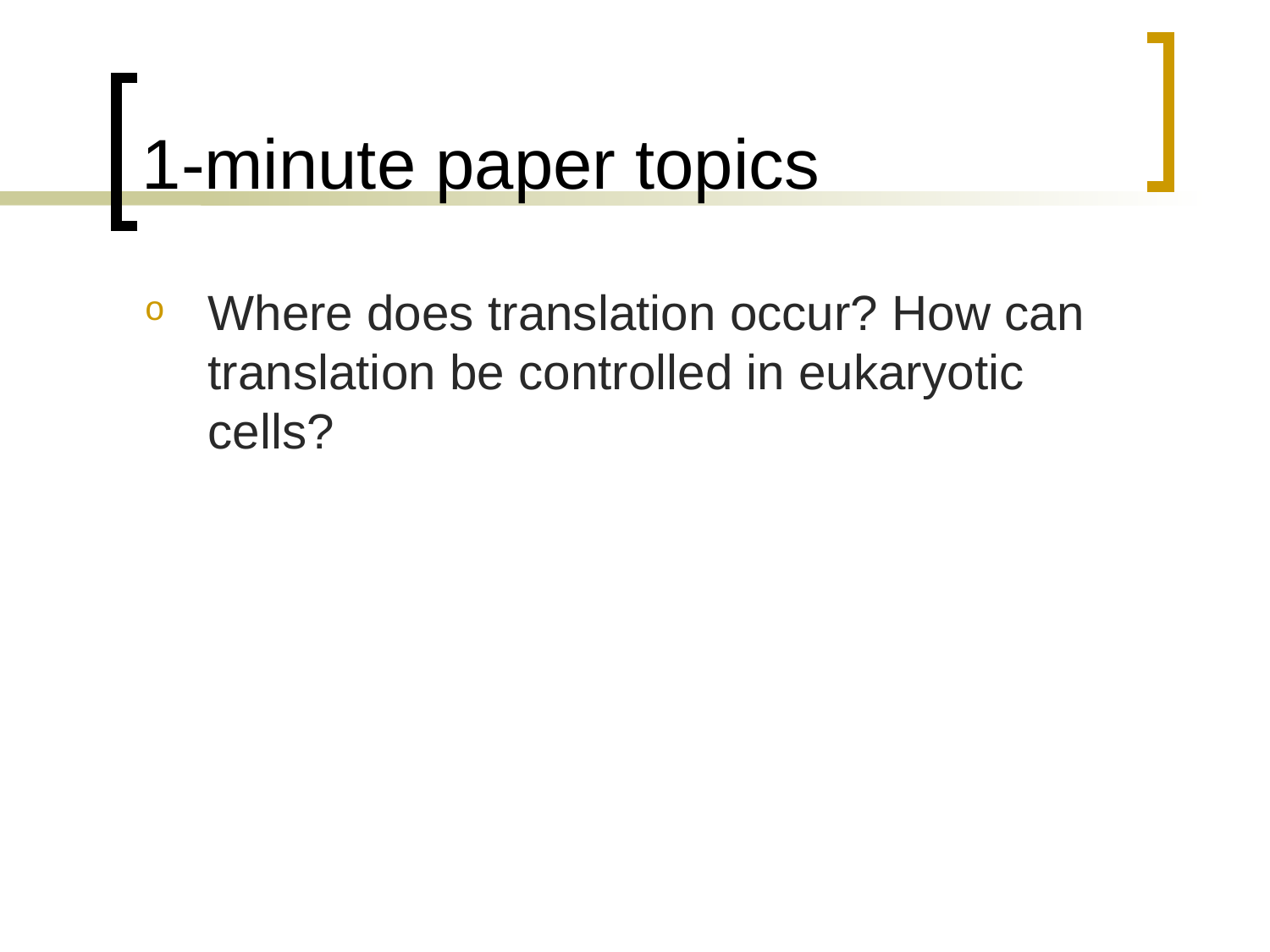

# 1-minute paper topics
Where does translation occur? How can translation be controlled in eukaryotic cells?